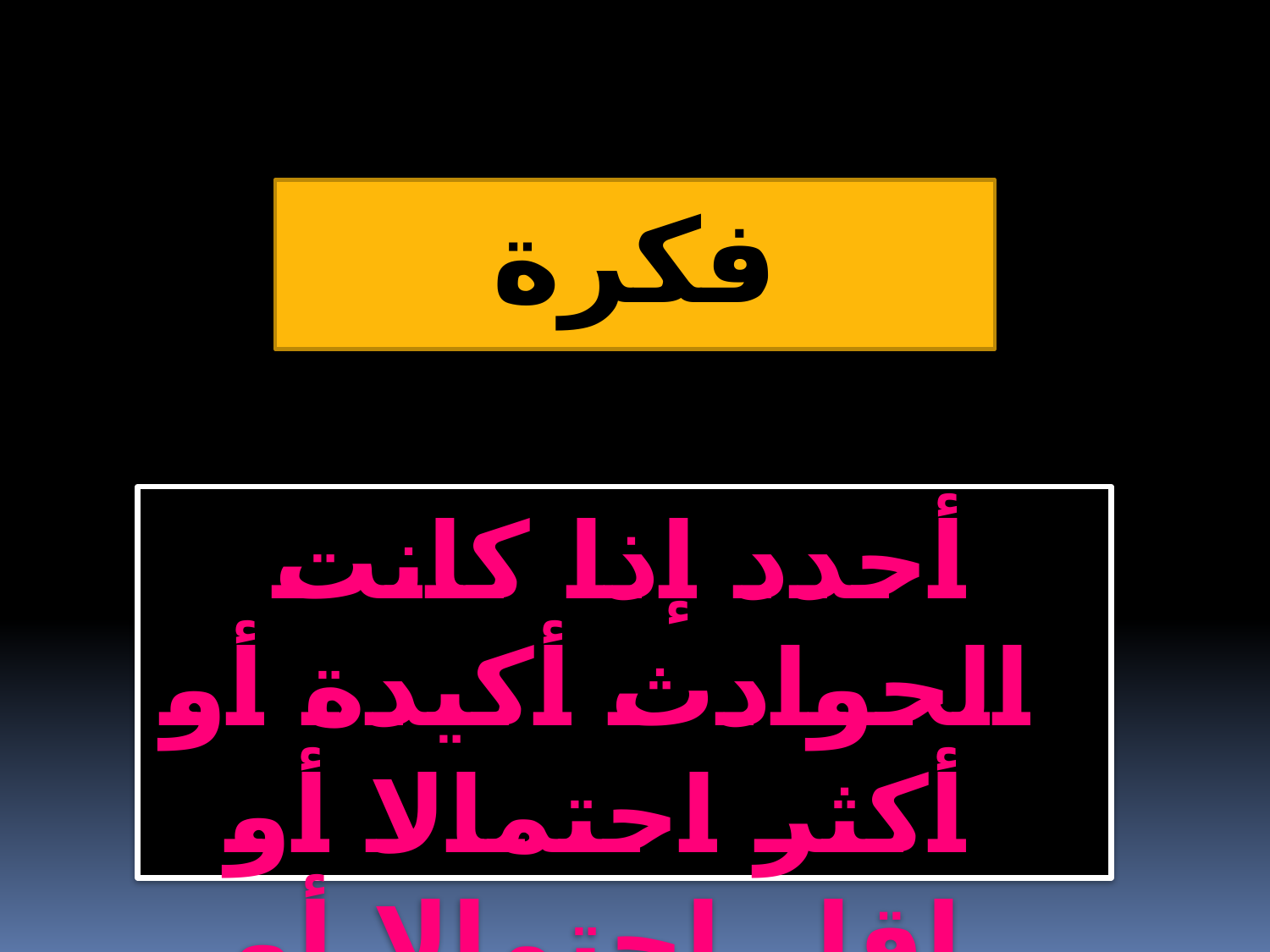

فكرة الدرس
أحدد إذا كانت الحوادث أكيدة أو أكثر احتمالا أو اقل احتمالا أو مستحيلة